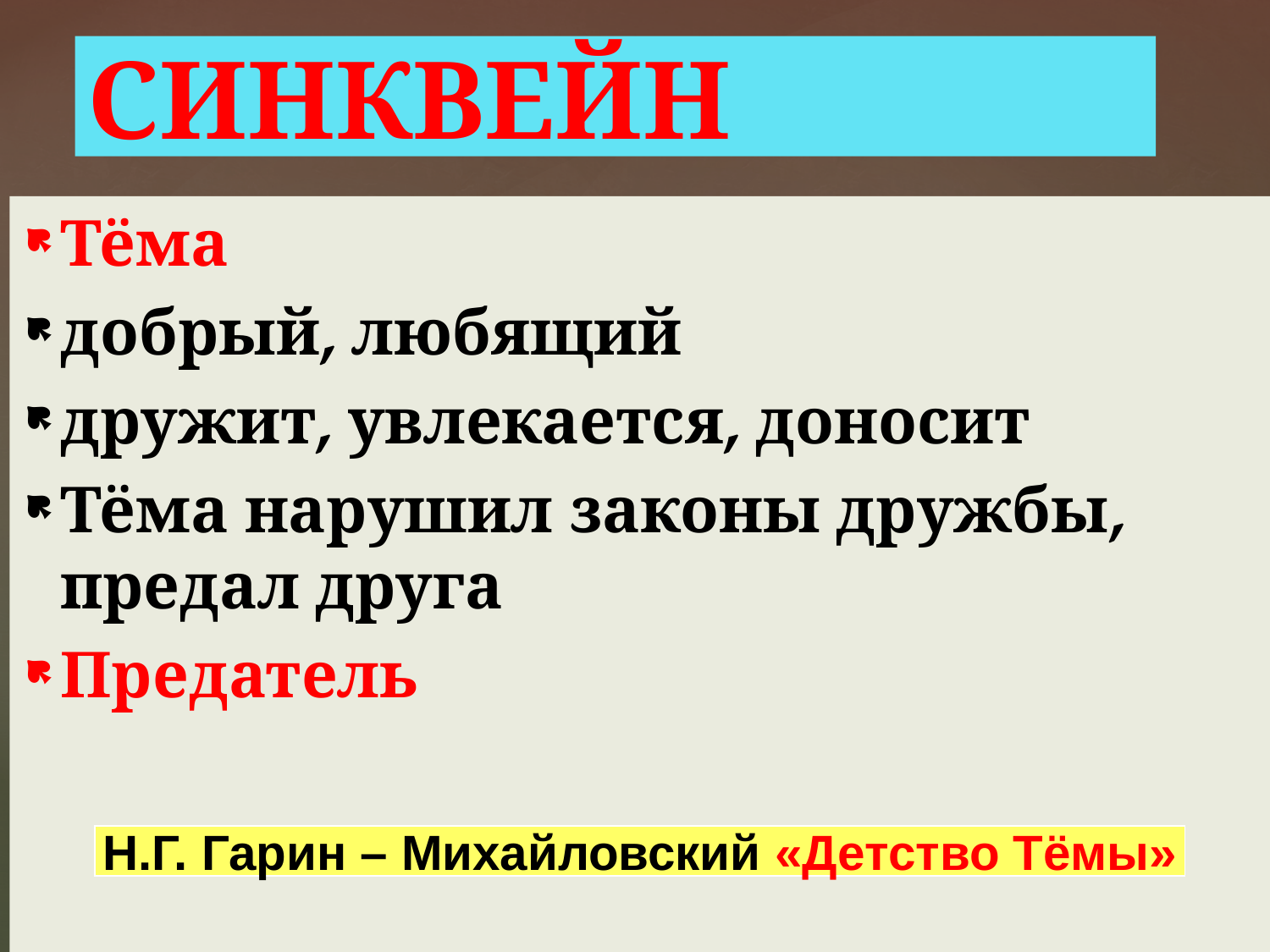

СИНКВЕЙН
Тёма
добрый, любящий
дружит, увлекается, доносит
Тёма нарушил законы дружбы, предал друга
Предатель
Н.Г. Гарин – Михайловский «Детство Тёмы»